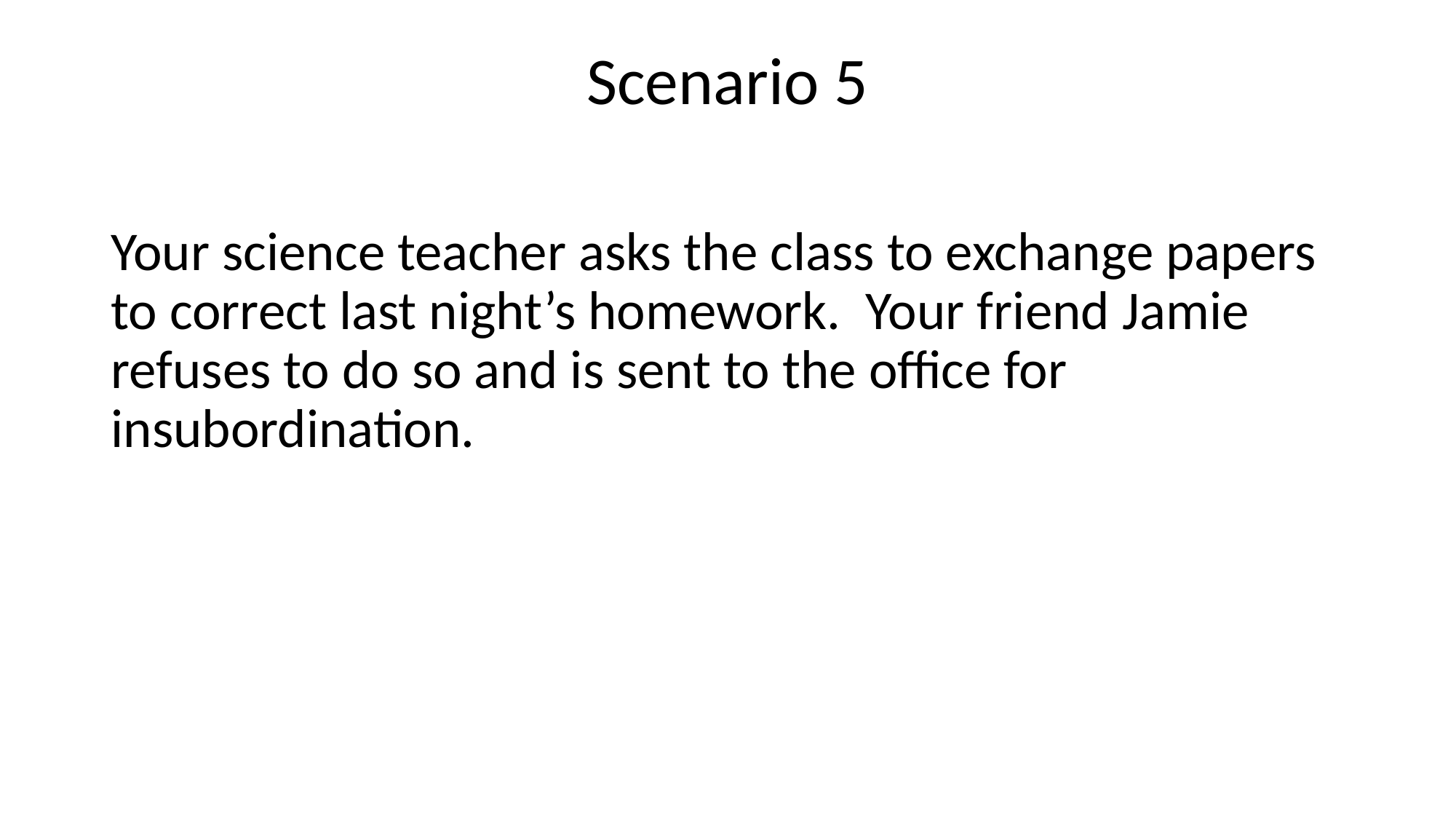

# Scenario 5
Your science teacher asks the class to exchange papers to correct last night’s homework.  Your friend Jamie refuses to do so and is sent to the office for insubordination.